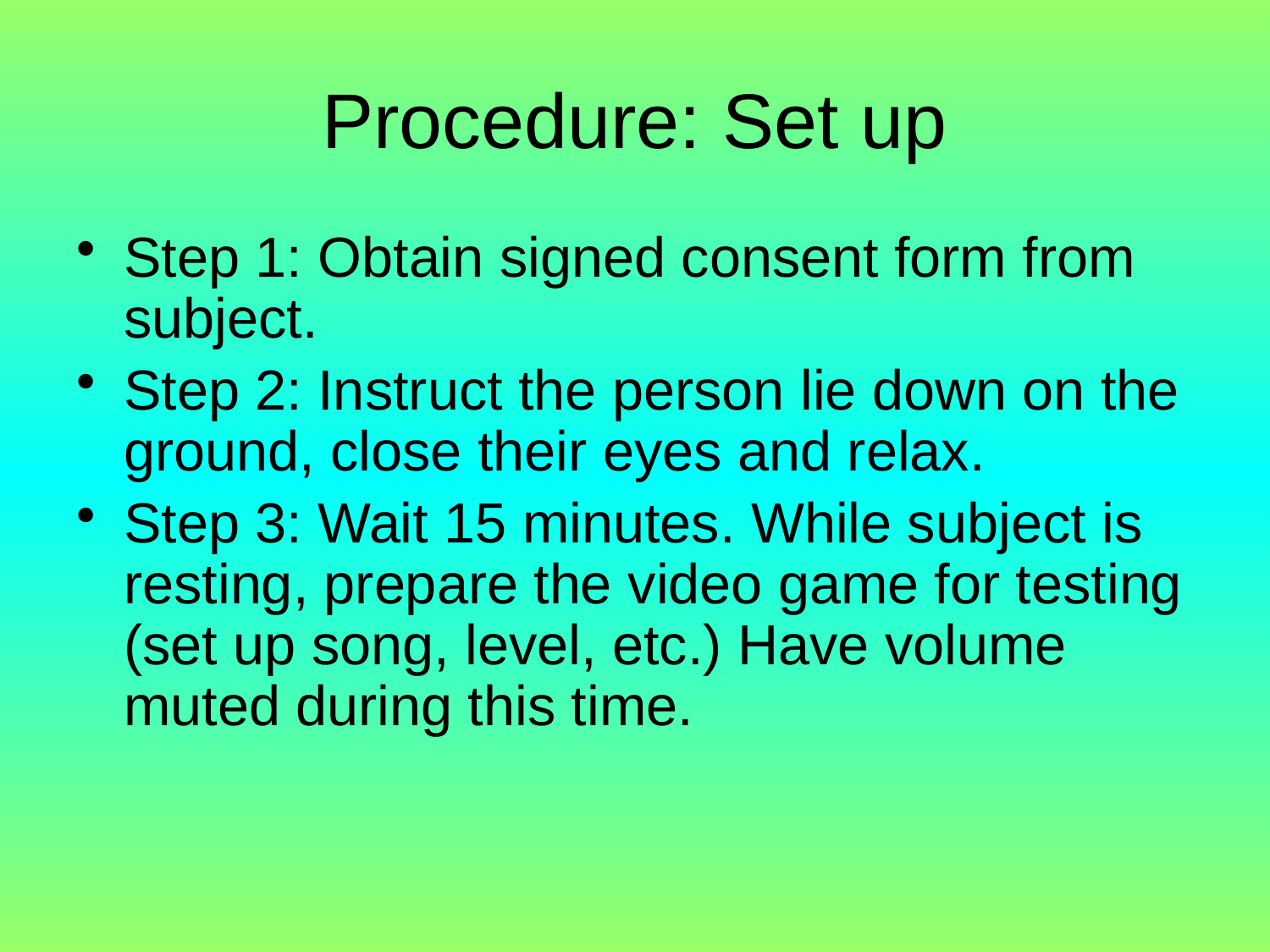

# Procedure: Set up
Step 1: Obtain signed consent form from subject.
Step 2: Instruct the person lie down on the ground, close their eyes and relax.
Step 3: Wait 15 minutes. While subject is resting, prepare the video game for testing (set up song, level, etc.) Have volume muted during this time.